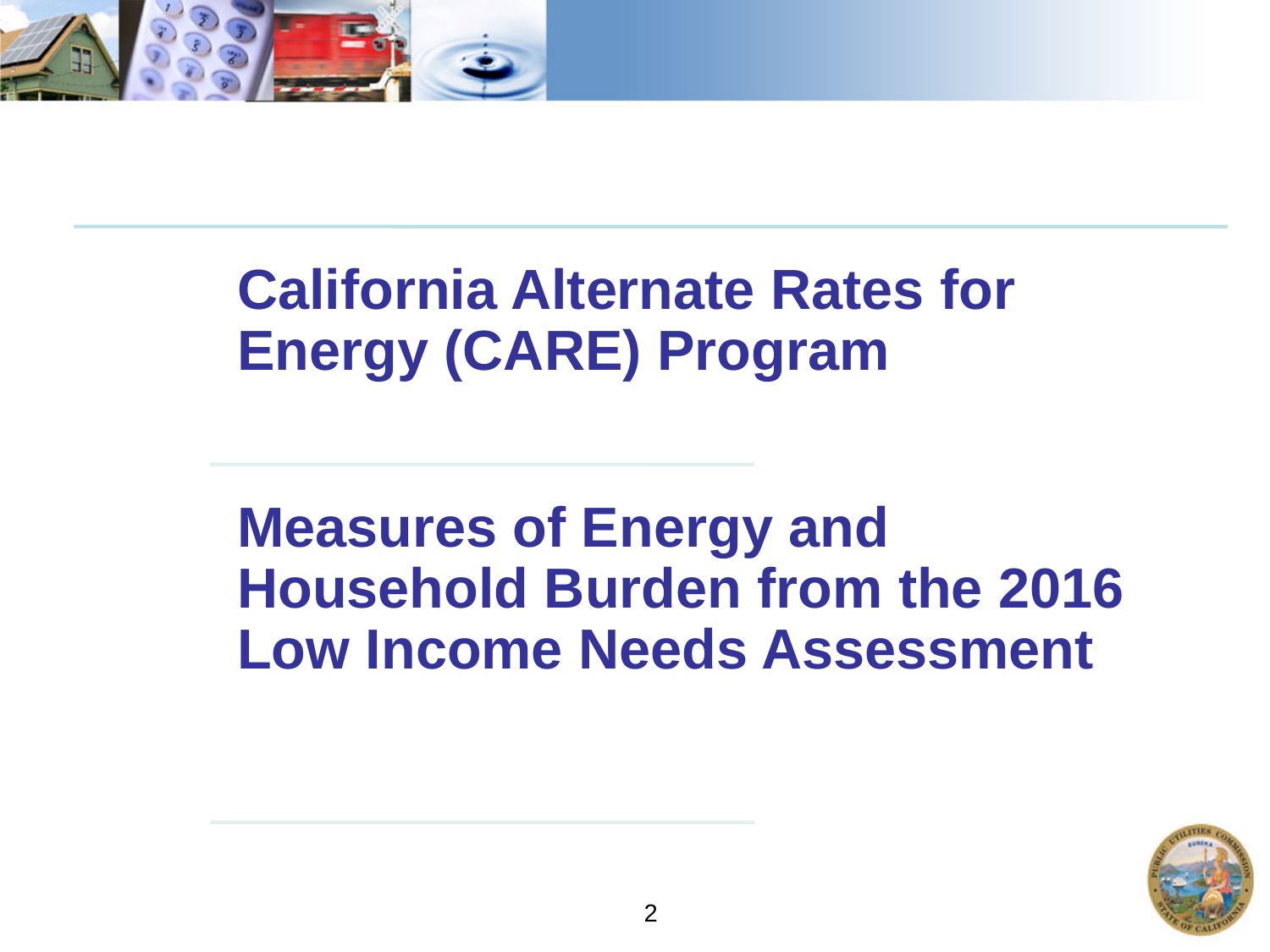

#

California Alternate Rates for Energy (CARE) Program
Measures of Energy and Household Burden from the 2016 Low Income Needs Assessment
2